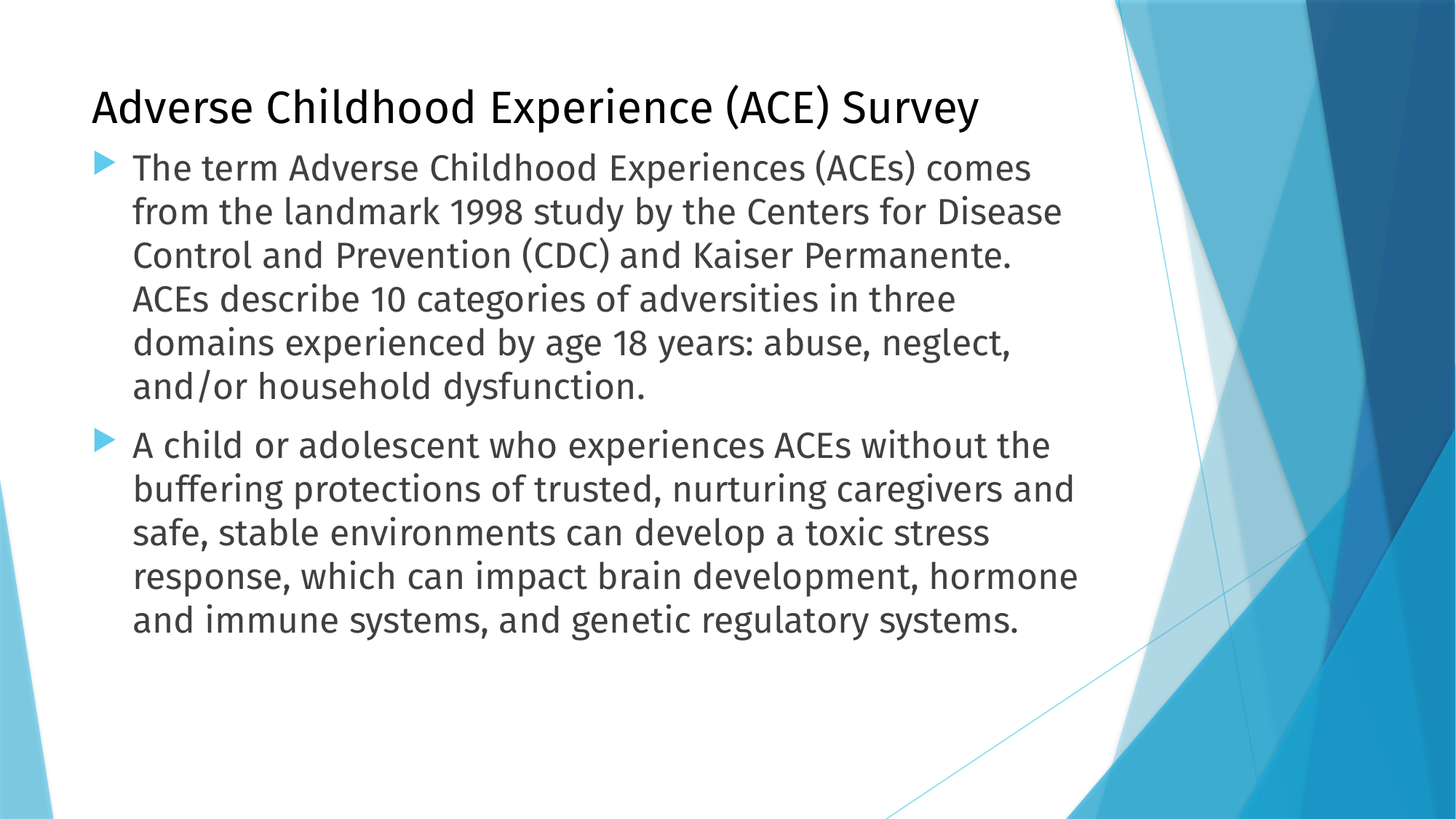

# Adverse Childhood Experience (ACE) Survey
The term Adverse Childhood Experiences (ACEs) comes from the landmark 1998 study by the Centers for Disease Control and Prevention (CDC) and Kaiser Permanente. ACEs describe 10 categories of adversities in three domains experienced by age 18 years: abuse, neglect, and/or household dysfunction.
A child or adolescent who experiences ACEs without the buffering protections of trusted, nurturing caregivers and safe, stable environments can develop a toxic stress response, which can impact brain development, hormone and immune systems, and genetic regulatory systems.